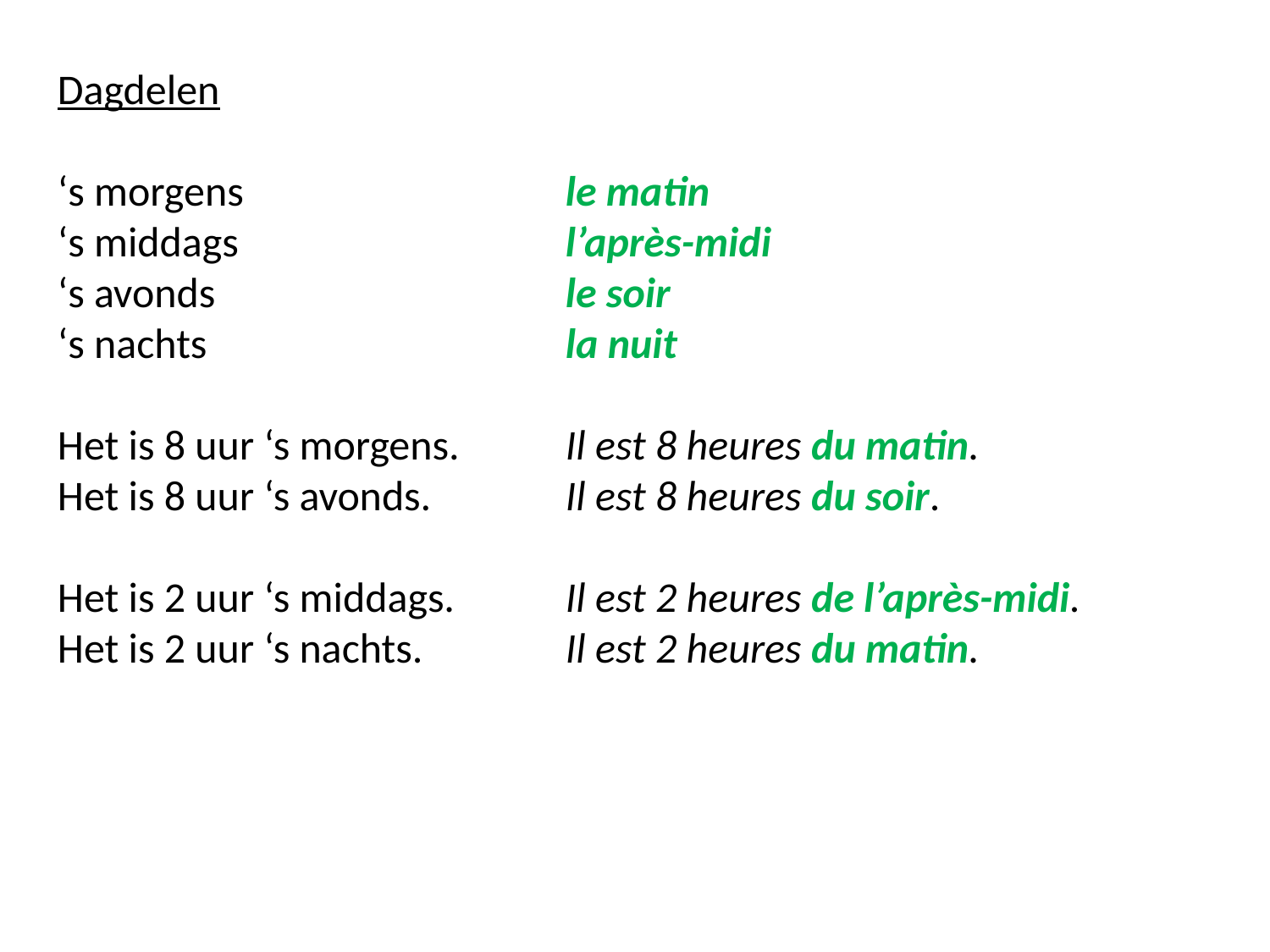

Dagdelen

‘s morgens			le matin
‘s middags			l’après-midi
‘s avonds			le soir
‘s nachts			la nuit
Het is 8 uur ‘s morgens.	Il est 8 heures du matin.
Het is 8 uur ‘s avonds.		Il est 8 heures du soir.

Het is 2 uur ‘s middags.	Il est 2 heures de l’après-midi.
Het is 2 uur ‘s nachts.		Il est 2 heures du matin.